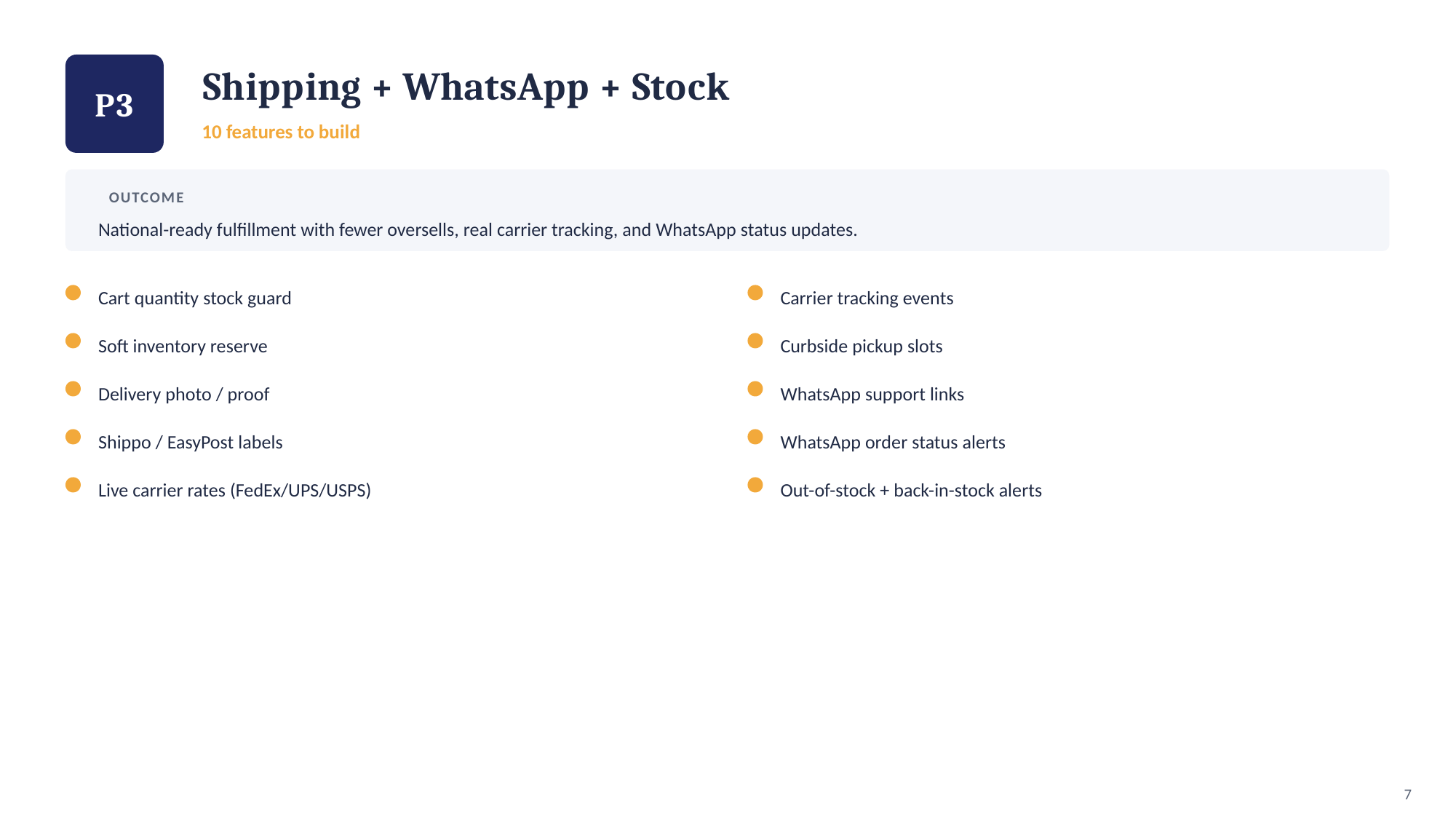

P3
Shipping + WhatsApp + Stock
10 features to build

OUTCOME
National-ready fulfillment with fewer oversells, real carrier tracking, and WhatsApp status updates.
Cart quantity stock guard
Carrier tracking events

Soft inventory reserve
Curbside pickup slots

Delivery photo / proof
WhatsApp support links

Shippo / EasyPost labels
WhatsApp order status alerts

Live carrier rates (FedEx/UPS/USPS)
Out-of-stock + back-in-stock alerts

7